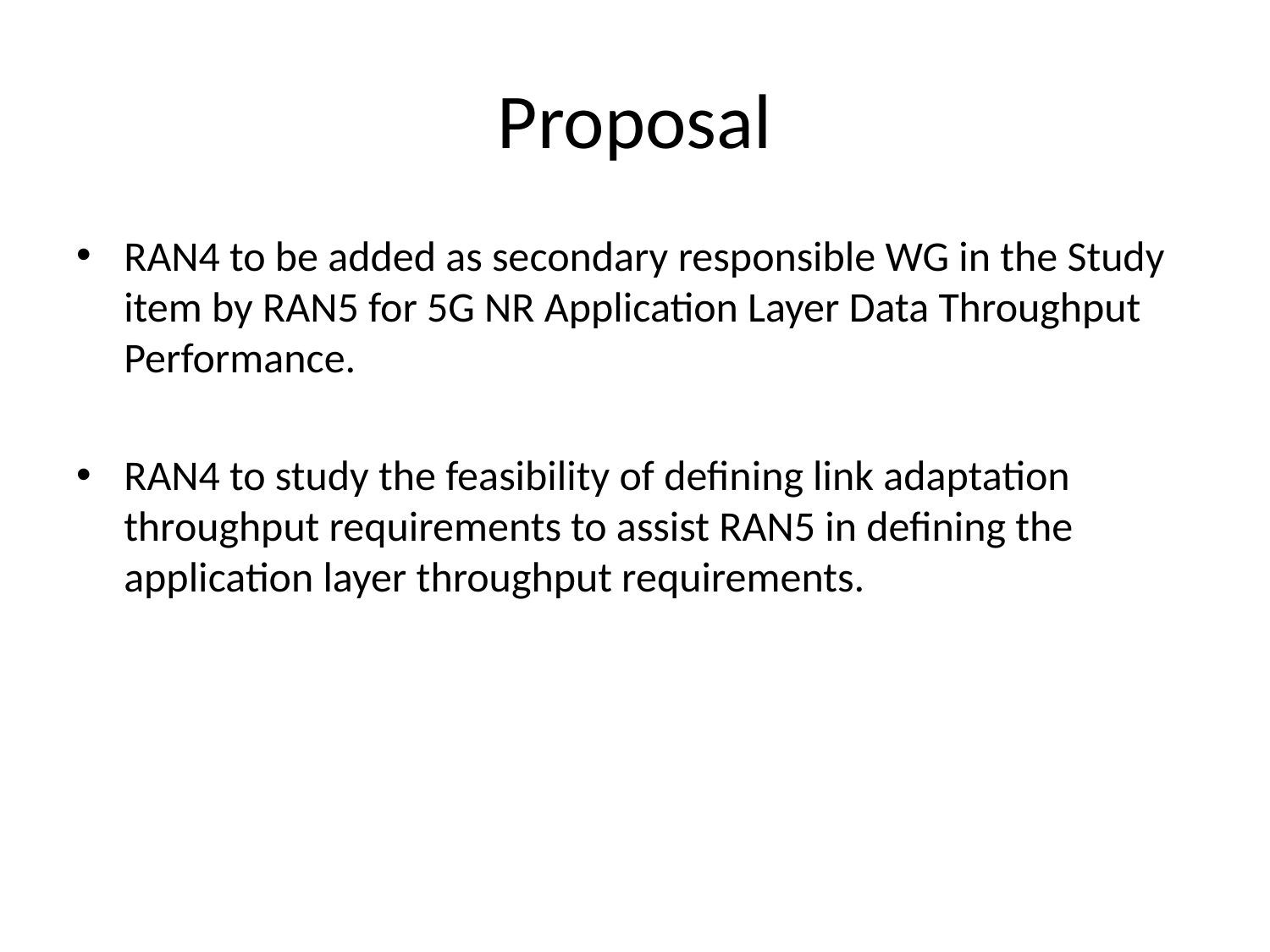

# Proposal
RAN4 to be added as secondary responsible WG in the Study item by RAN5 for 5G NR Application Layer Data Throughput Performance.

RAN4 to study the feasibility of defining link adaptation throughput requirements to assist RAN5 in defining the application layer throughput requirements.